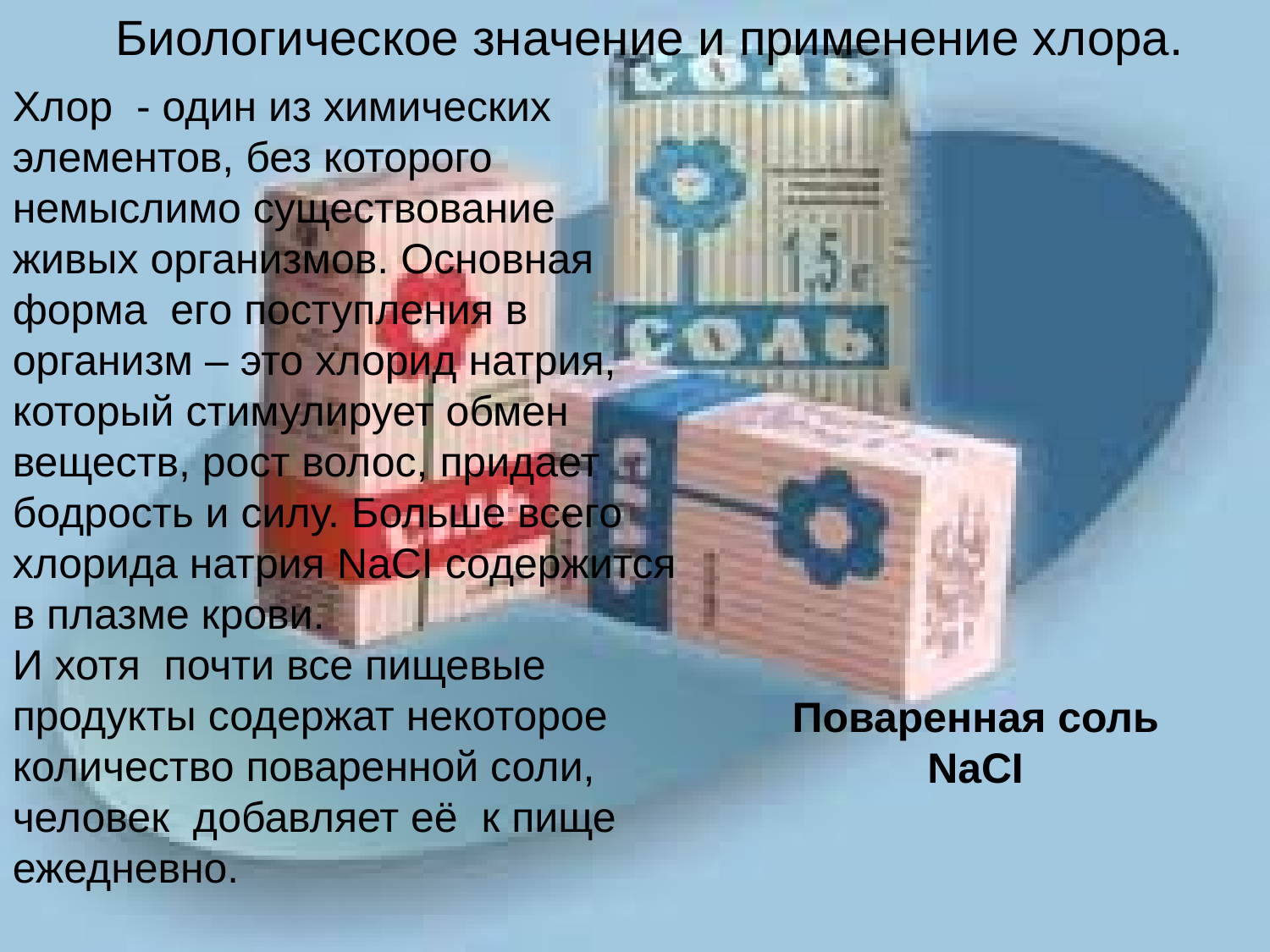

Биологическое значение и применение хлора.
Хлор  - один из химических  элементов, без которого немыслимо существование живых организмов. Основная форма  его поступления в организм – это хлорид натрия, который стимулирует обмен веществ, рост волос, придает бодрость и силу. Больше всего хлорида натрия NaCI содержится в плазме крови.
И хотя  почти все пищевые продукты содержат некоторое количество поваренной соли, человек  добавляет её  к пище ежедневно.
Поваренная соль
NaCI